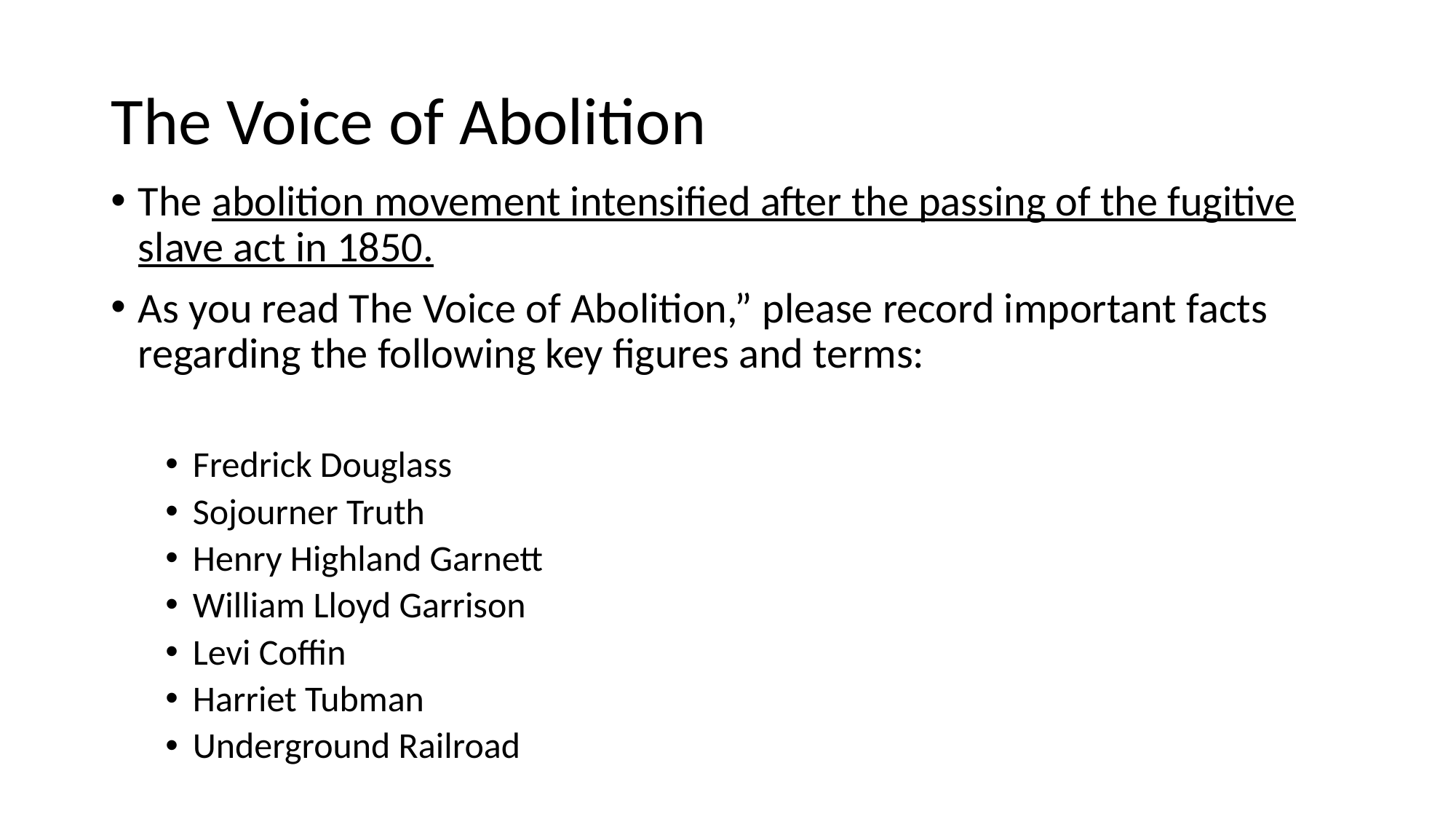

# The Voice of Abolition
The abolition movement intensified after the passing of the fugitive slave act in 1850.
As you read The Voice of Abolition,” please record important facts regarding the following key figures and terms:

Fredrick Douglass
Sojourner Truth
Henry Highland Garnett
William Lloyd Garrison
Levi Coffin
Harriet Tubman
Underground Railroad